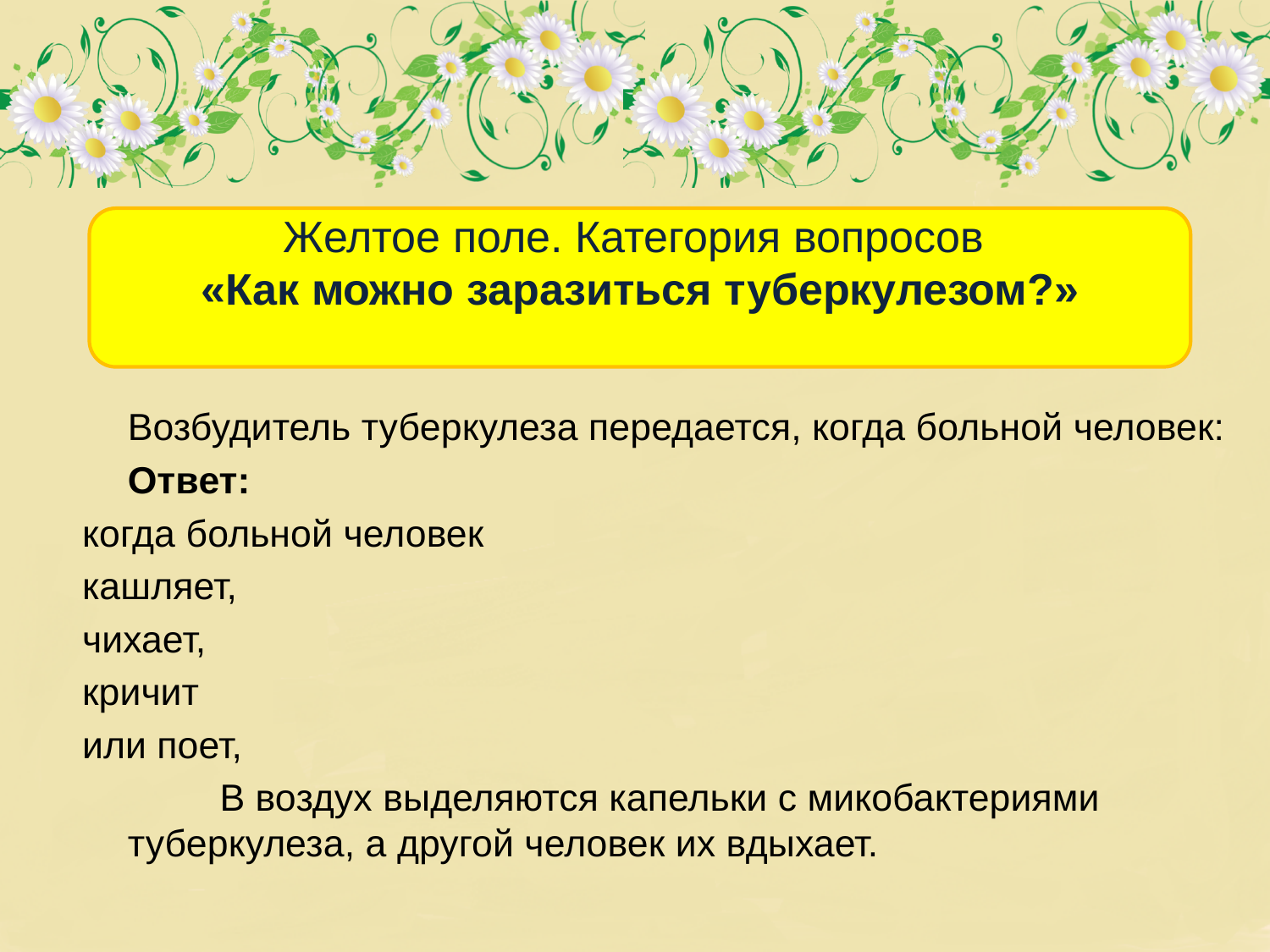

Желтое поле. Категория вопросов
«Как можно заразиться туберкулезом?»

	Возбудитель туберкулеза передается, когда больной человек:
	Ответ:
когда больной человек
кашляет,
чихает,
кричит
или поет,
             В воздух выделяются капельки с микобактериями туберкулеза, а другой человек их вдыхает.